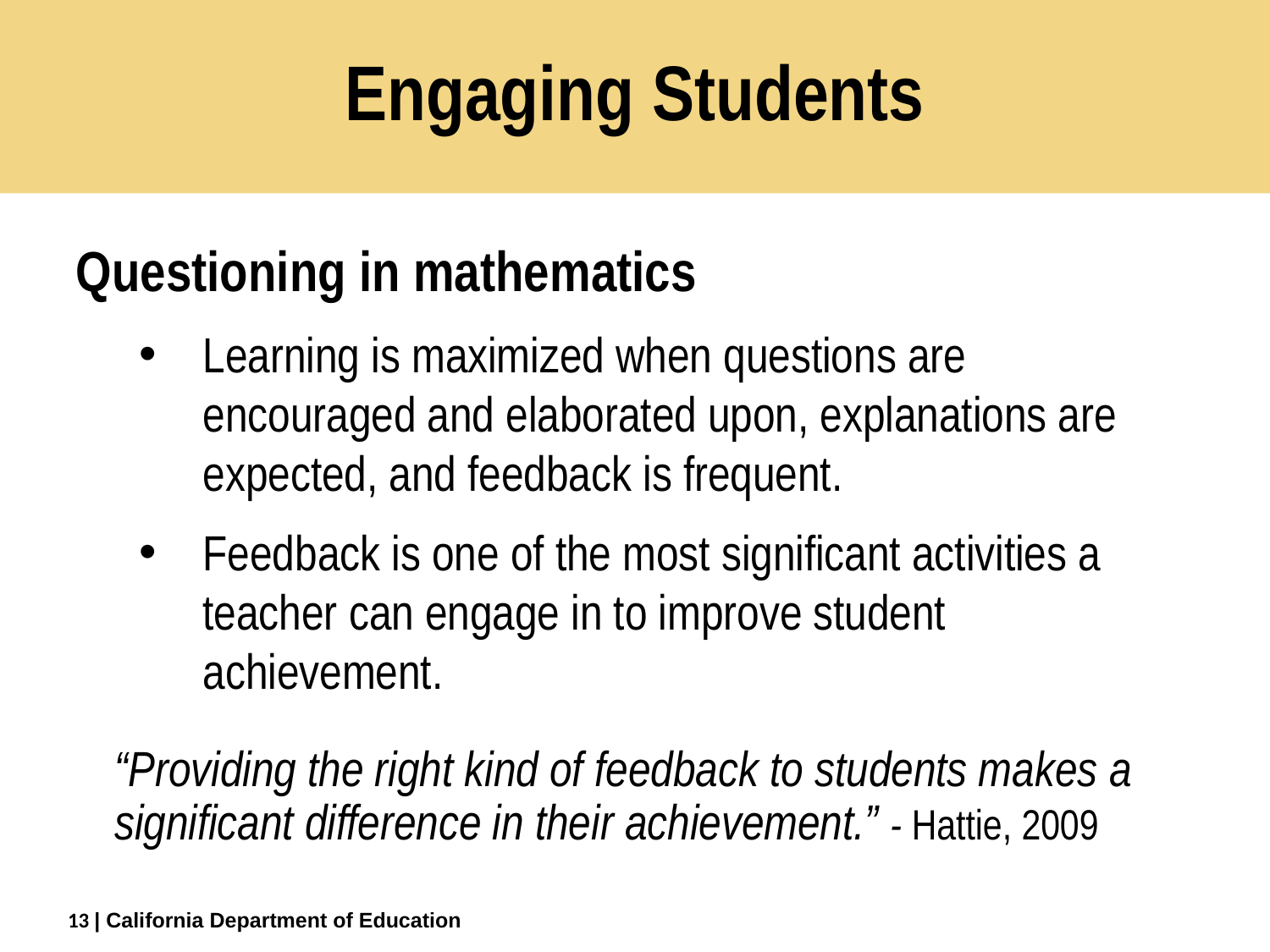

# Engaging Students
Questioning in mathematics
Learning is maximized when questions are encouraged and elaborated upon, explanations are expected, and feedback is frequent.
Feedback is one of the most significant activities a teacher can engage in to improve student achievement.

“Providing the right kind of feedback to students makes a significant difference in their achievement.” - Hattie, 2009
13
| California Department of Education